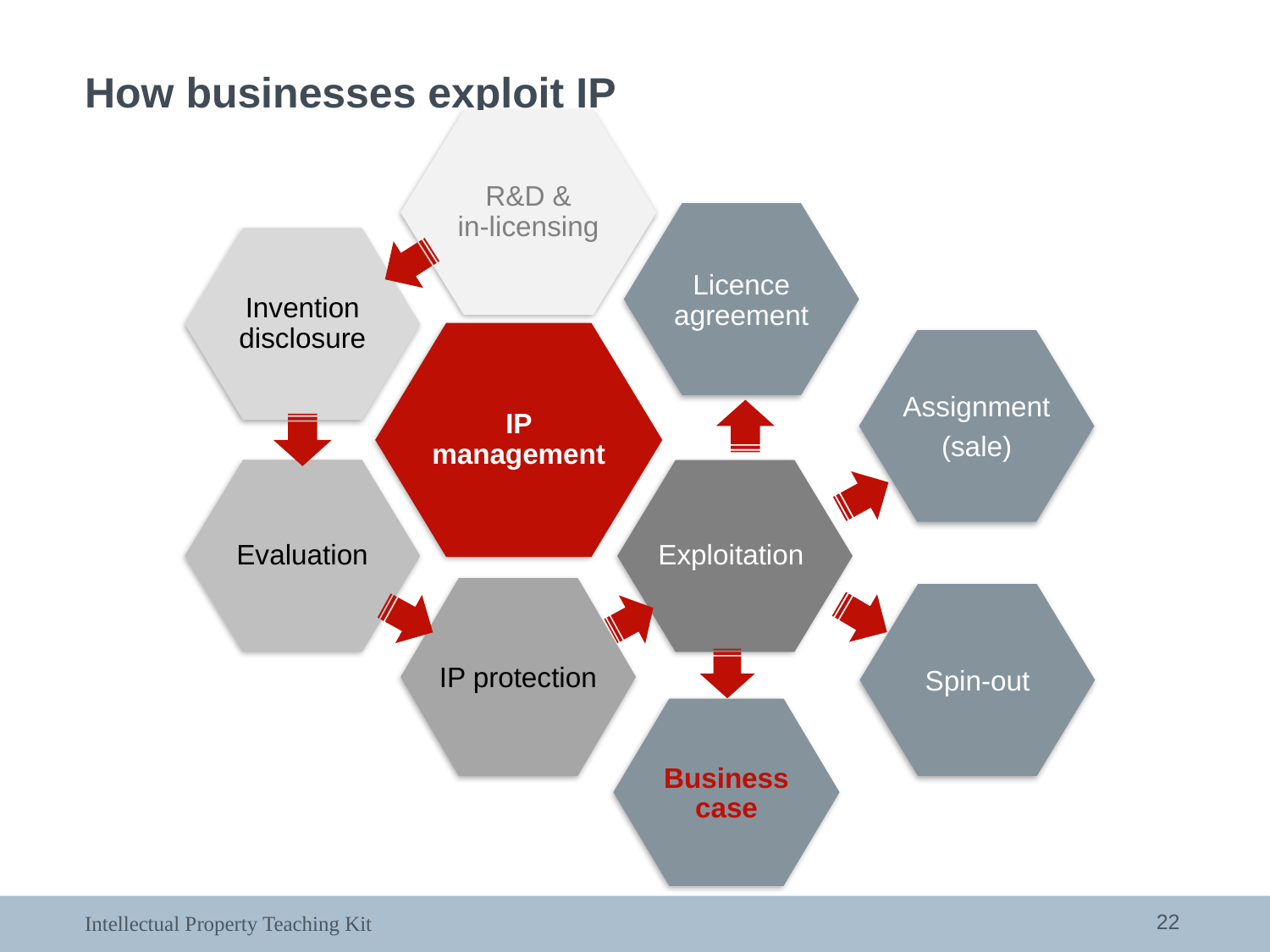

# How businesses exploit IP
R&D &
in-licensing

Licence agreement

Invention disclosure
IP management
Evaluation
Exploitation

IP protection

Assignment
(sale)

Spin-out

Business case

22
Intellectual Property Teaching Kit